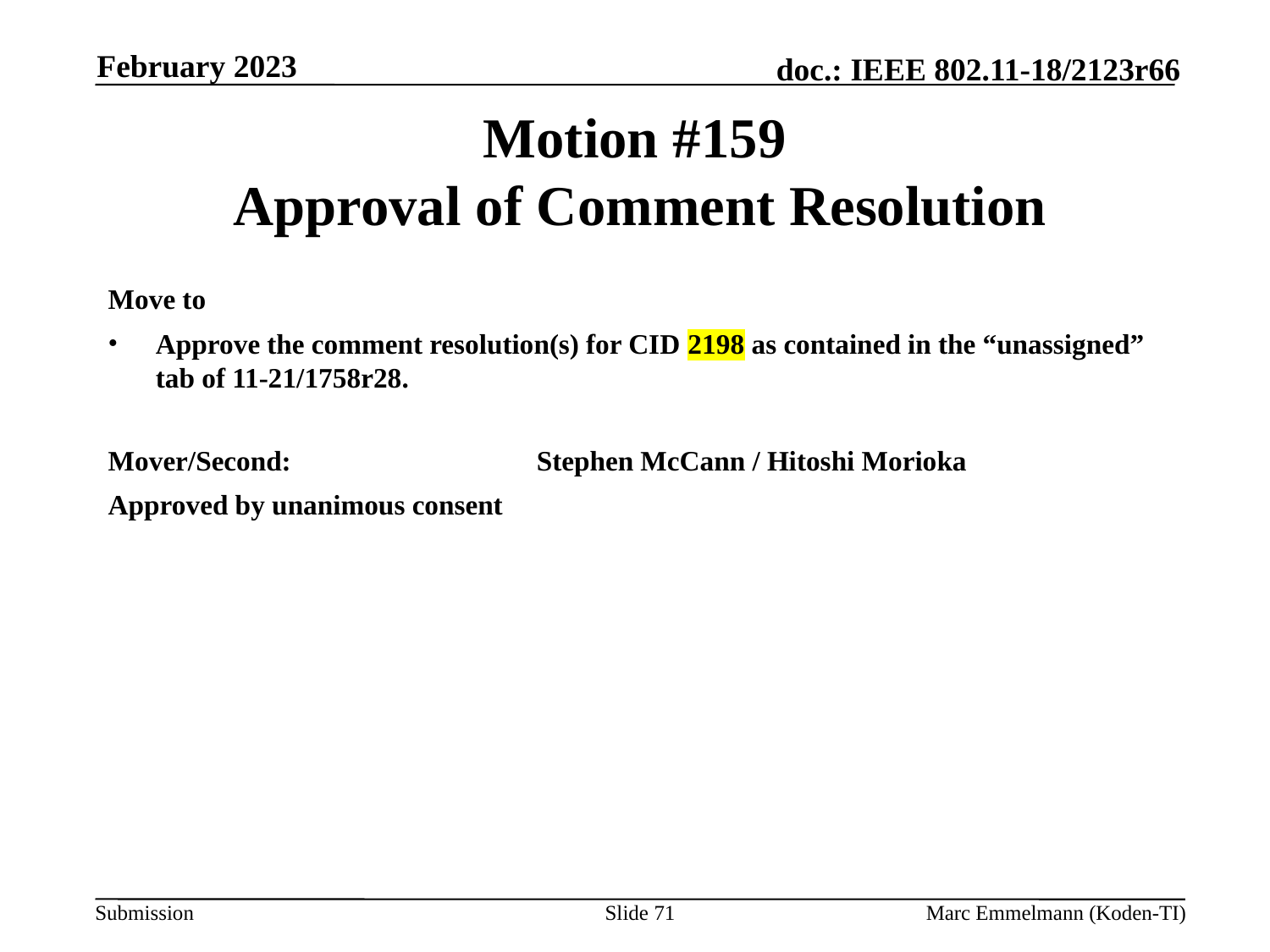

February 2023
# Motion #159 Approval of Comment Resolution
Move to
Approve the comment resolution(s) for CID 2198 as contained in the “unassigned” tab of 11-21/1758r28.

Mover/Second:		Stephen McCann / Hitoshi Morioka
Approved by unanimous consent

Slide 71
Marc Emmelmann (Koden-TI)